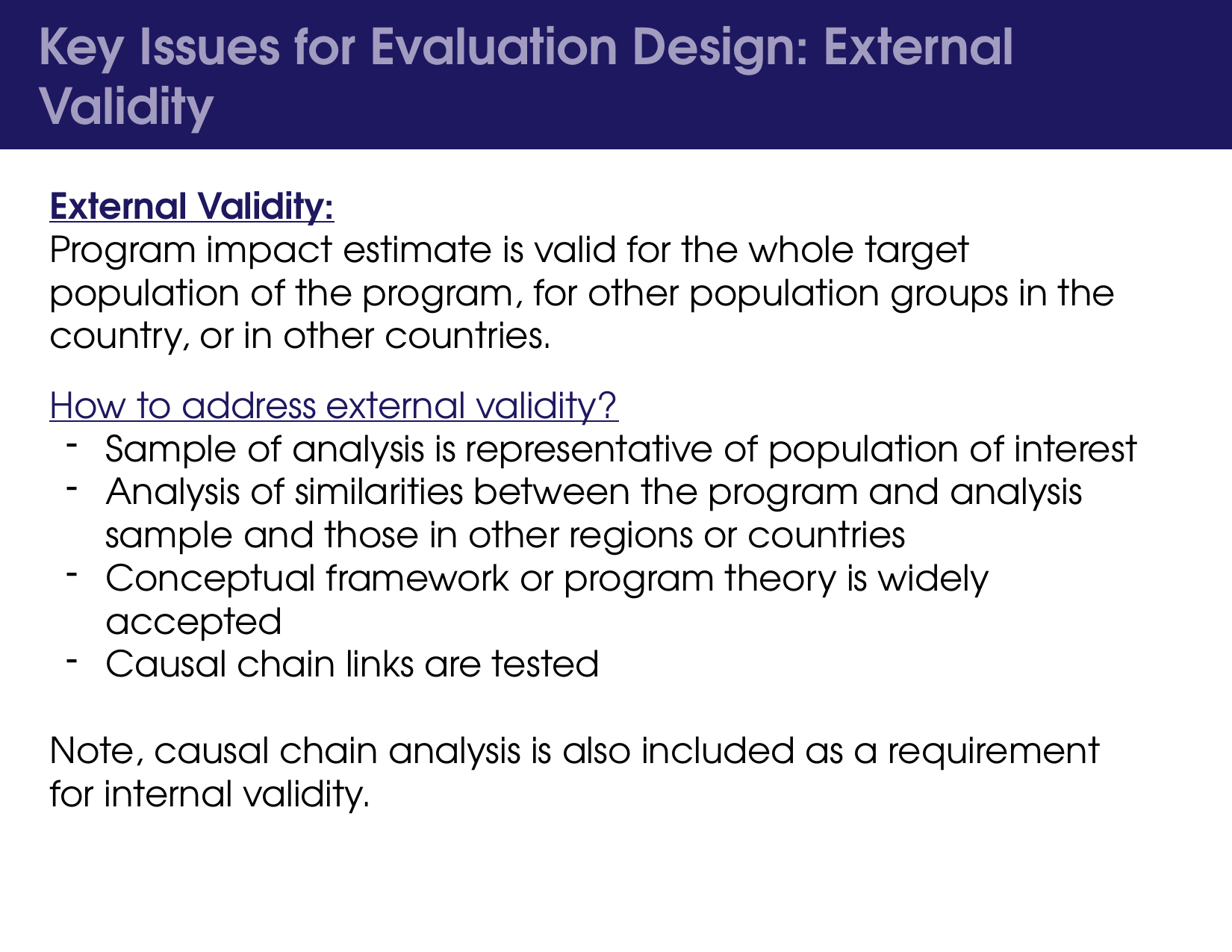

Key Issues for Evaluation Design: External Validity
External Validity:
Program impact estimate is valid for the whole target population of the program, for other population groups in the country, or in other countries.

How to address external validity?
Sample of analysis is representative of population of interest
Analysis of similarities between the program and analysis sample and those in other regions or countries
Conceptual framework or program theory is widely accepted
Causal chain links are tested

Note, causal chain analysis is also included as a requirement for internal validity.